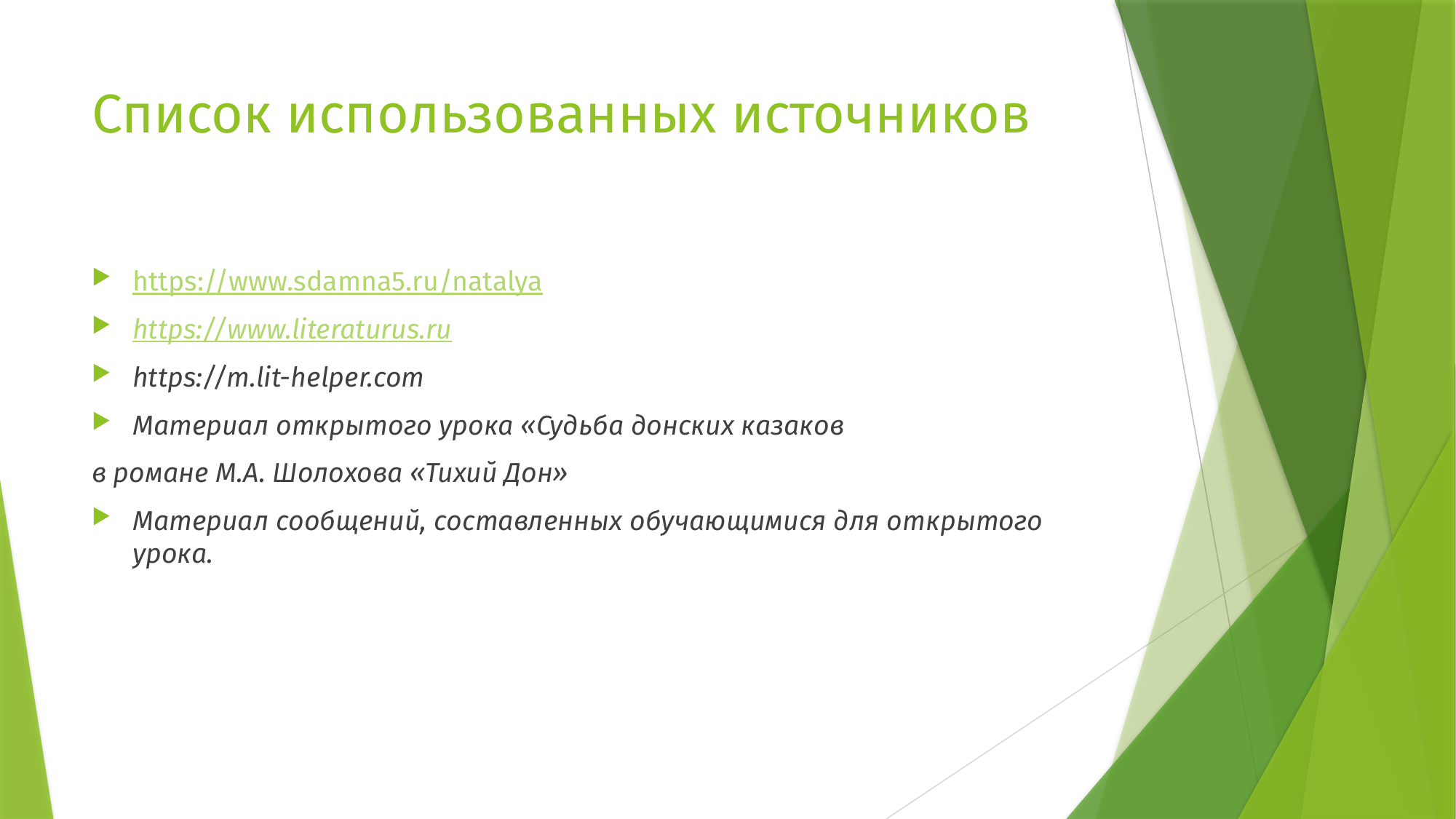

# Список использованных источников
https://www.sdamna5.ru/natalya
https://www.literaturus.ru
https://m.lit-helper.com
Материал открытого урока «Судьба донских казаков
в романе М.А. Шолохова «Тихий Дон»
Материал сообщений, составленных обучающимися для открытого урока.